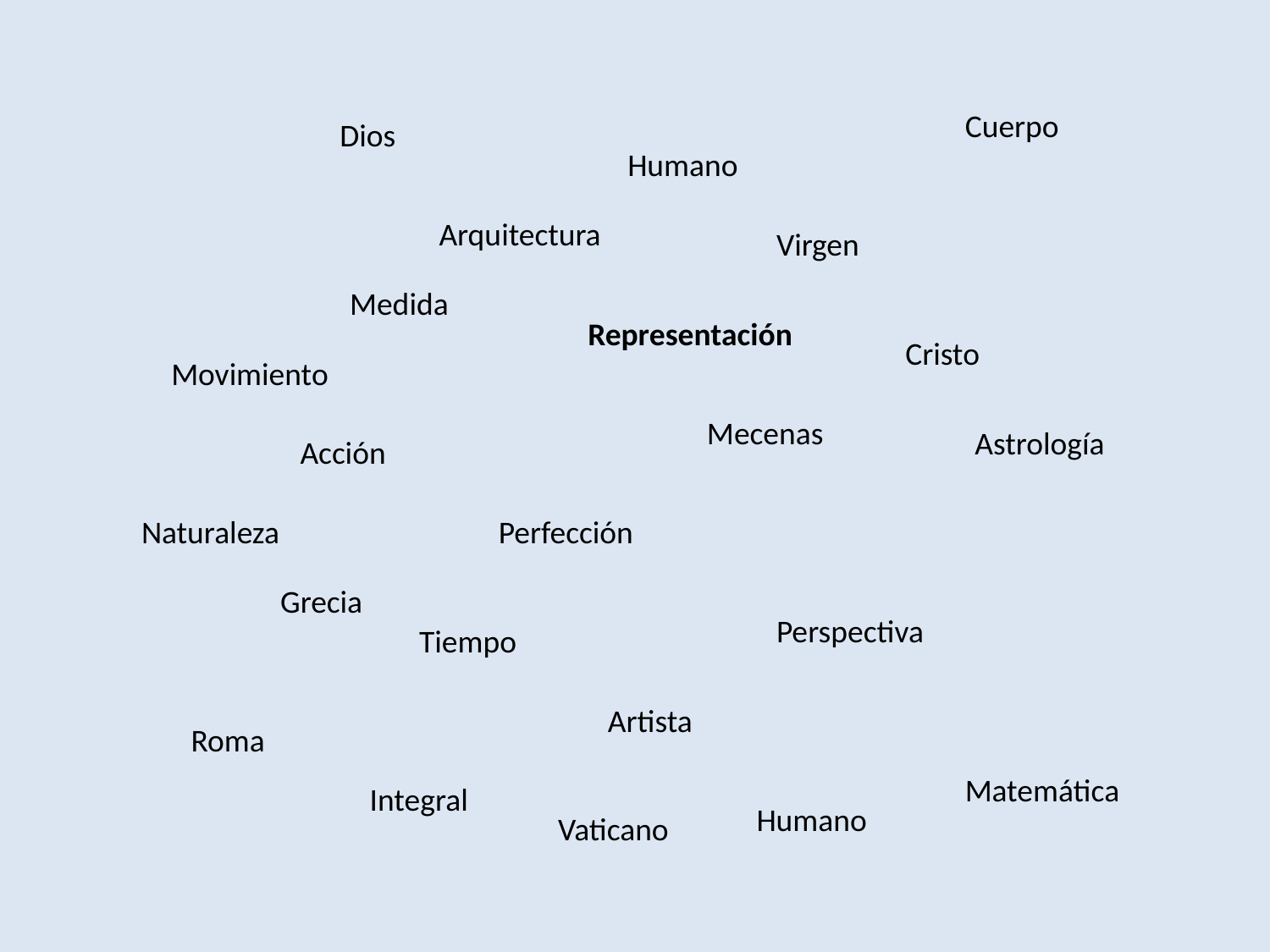

Cuerpo
Dios
Humano
Arquitectura
Virgen
Medida
Representación
Cristo
Movimiento
Mecenas
Astrología
Acción
Naturaleza
Perfección
Grecia
Perspectiva
Tiempo
Artista
Roma
Matemática
Integral
Humano
Vaticano